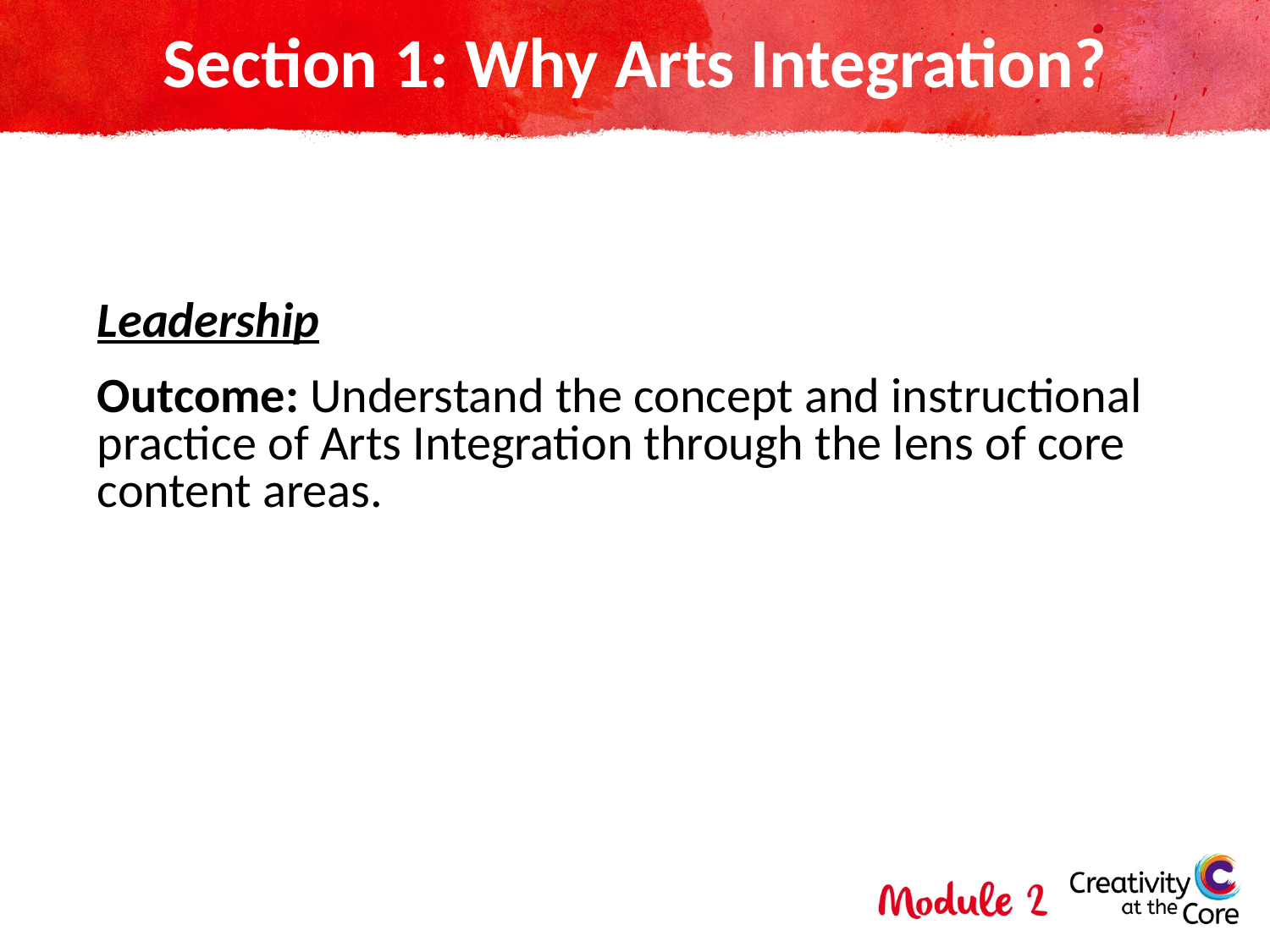

# Section 1: Why Arts Integration?

Leadership
Outcome: Understand the concept and instructional practice of Arts Integration through the lens of core content areas.